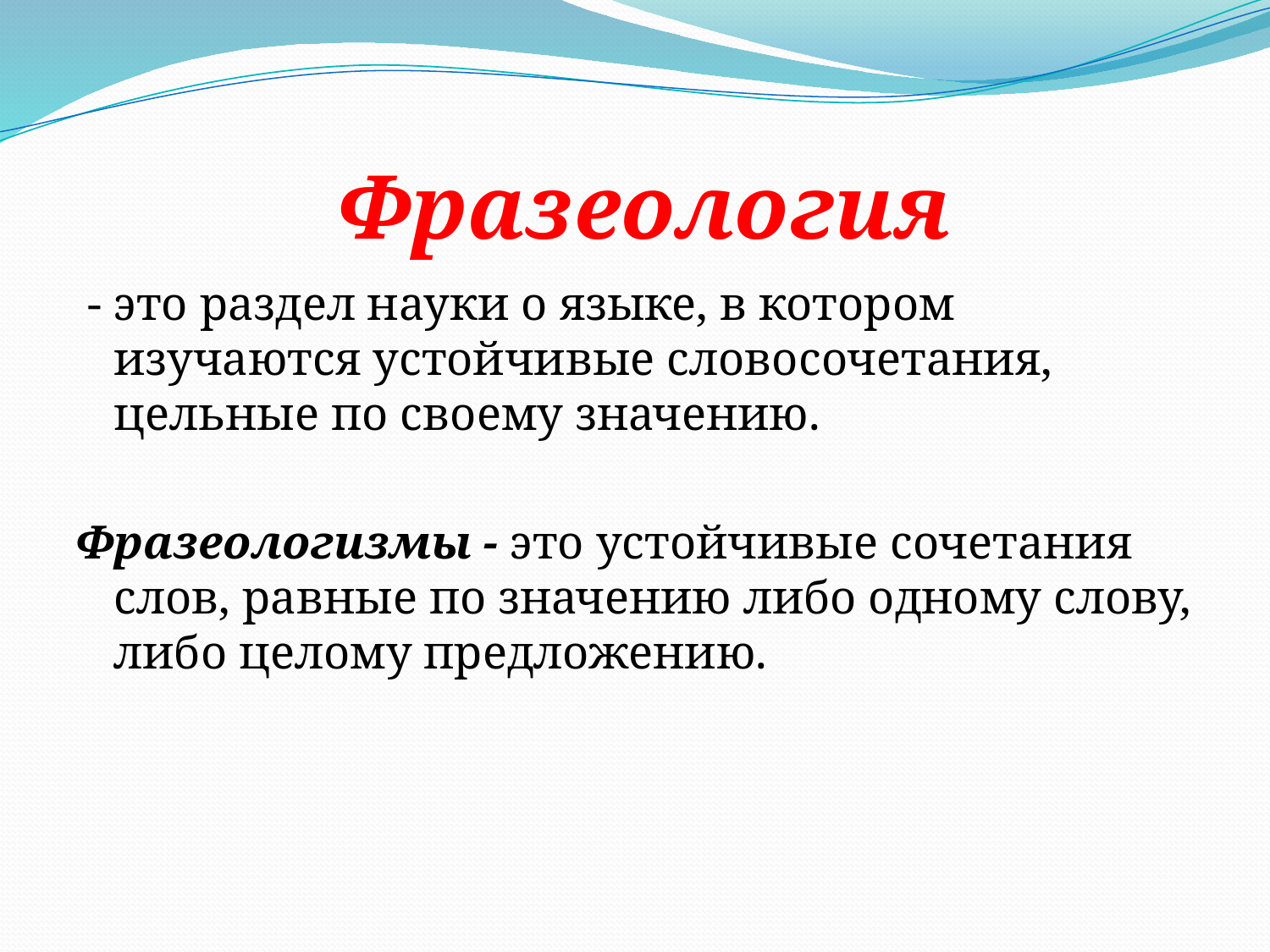

# Фразеология
 - это раздел науки о языке, в котором изучаются устойчивые словосочетания, цельные по своему значению.

Фразеологизмы - это устойчивые сочетания слов, равные по значению либо одному слову, либо целому предложению.